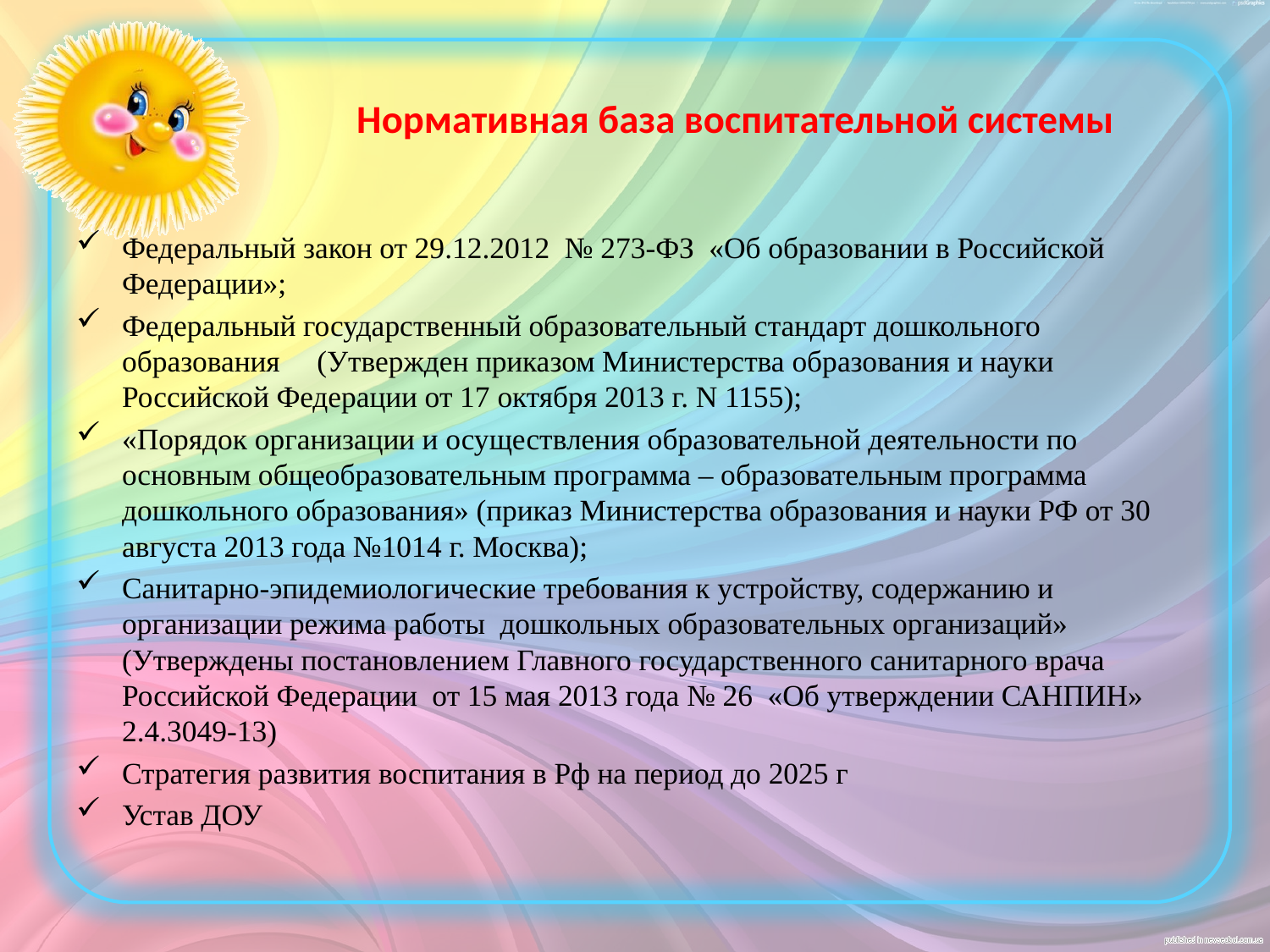

# Нормативная база воспитательной системы
Федеральный закон от 29.12.2012  № 273-ФЗ  «Об образовании в Российской Федерации»;
Федеральный государственный образовательный стандарт дошкольного образования     (Утвержден приказом Министерства образования и науки Российской Федерации от 17 октября 2013 г. N 1155);
«Порядок организации и осуществления образовательной деятельности по основным общеобразовательным программа – образовательным программа дошкольного образования» (приказ Министерства образования и науки РФ от 30 августа 2013 года №1014 г. Москва);
Санитарно-эпидемиологические требования к устройству, содержанию и организации режима работы  дошкольных образовательных организаций» (Утверждены постановлением Главного государственного санитарного врача Российской Федерации  от 15 мая 2013 года № 26  «Об утверждении САНПИН» 2.4.3049-13)
Стратегия развития воспитания в Рф на период до 2025 г
Устав ДОУ